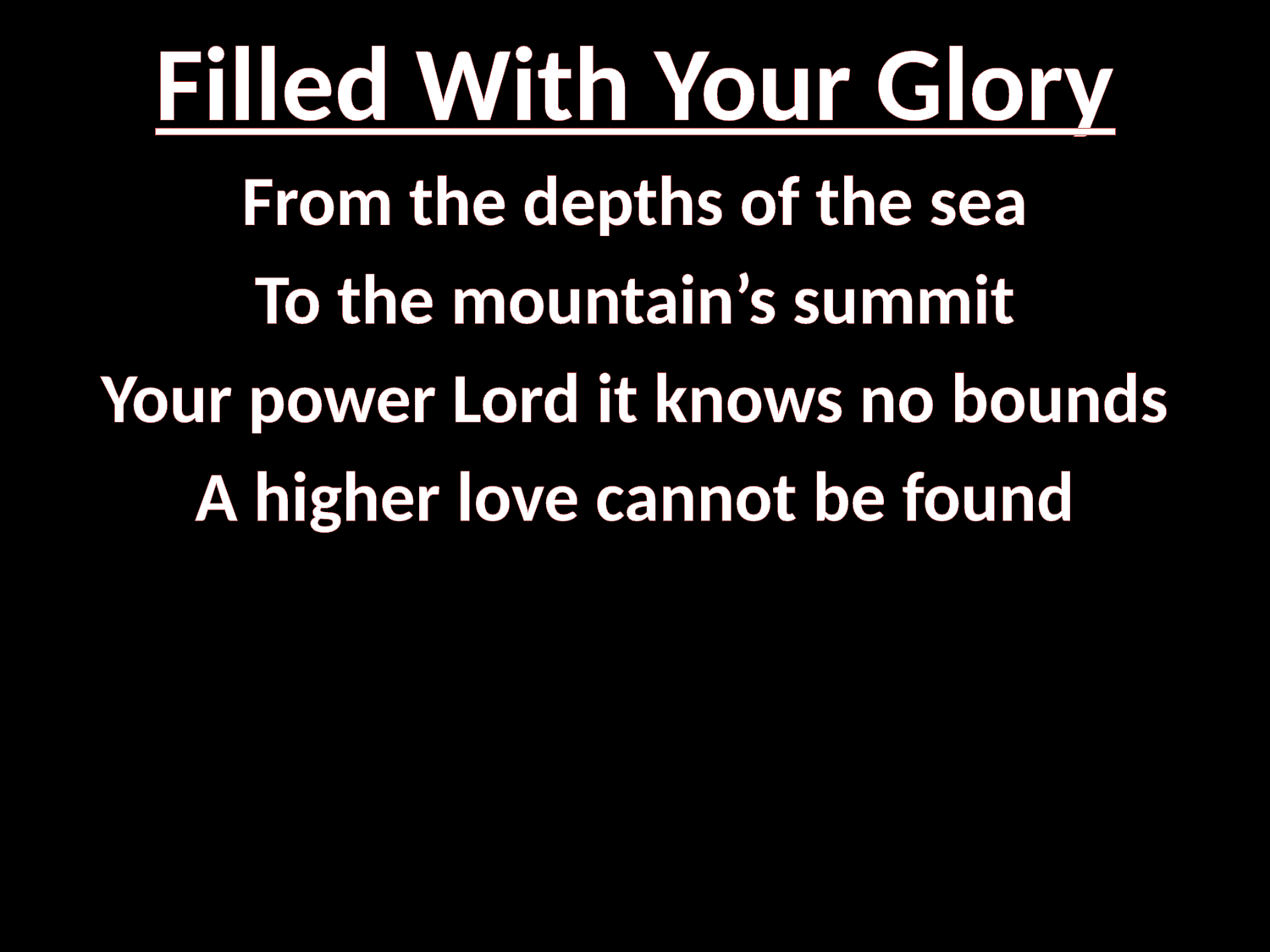

# Filled With Your Glory
From the depths of the sea
To the mountain’s summit
Your power Lord it knows no bounds
A higher love cannot be found